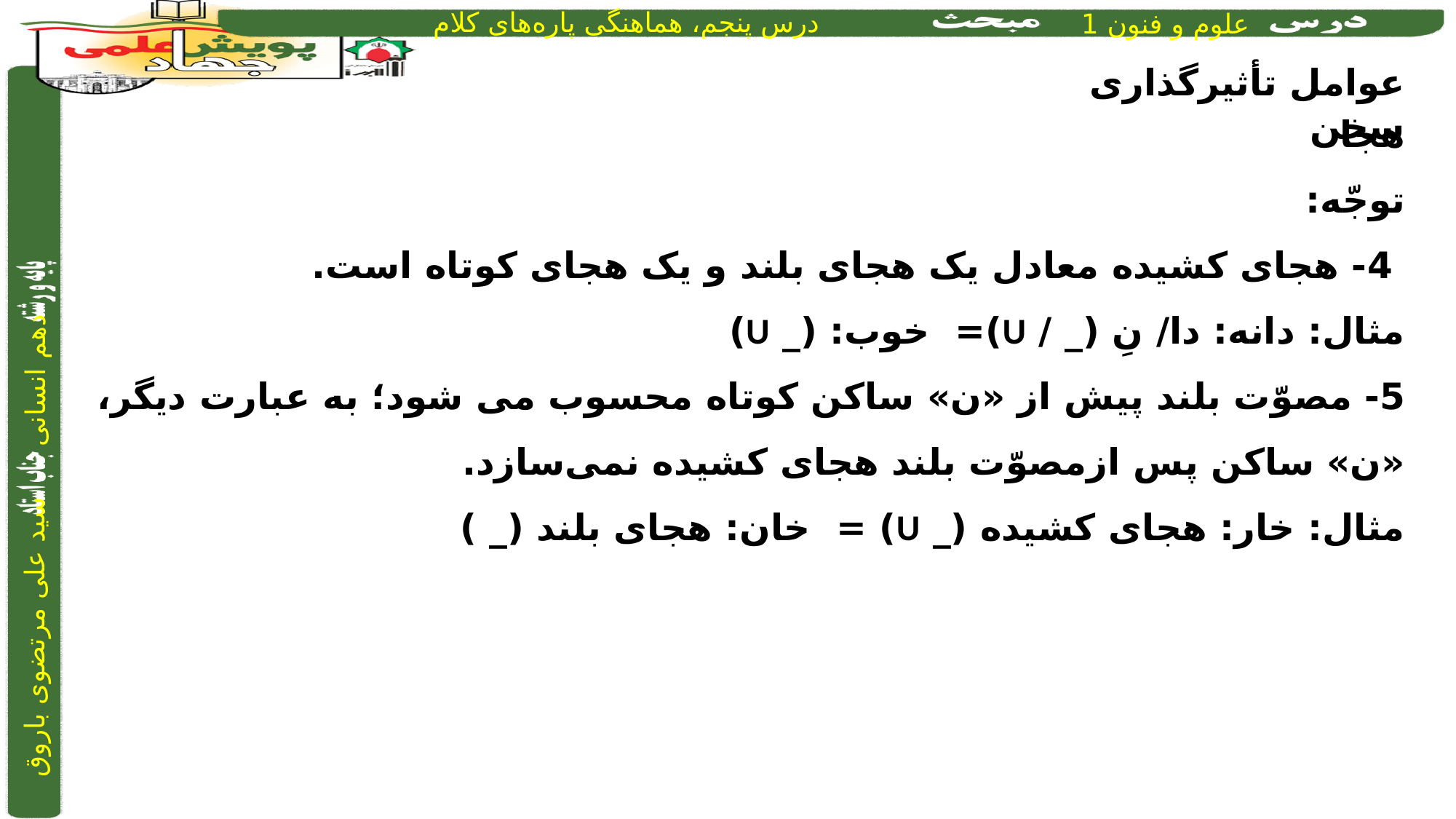

عوامل تأثیرگذاری سخن
هجا
توجّه:
 4- هجای کشیده معادل یک هجای بلند و یک هجای کوتاه است.
مثال: دانه: دا/ نِ (_ / U)=  خوب: (_ U)
5- مصوّت بلند پیش از «ن» ساکن کوتاه محسوب می‌ شود؛ به عبارت دیگر، «ن» ساکن پس ازمصوّت بلند هجای کشیده نمی‌سازد.
مثال: خار: هجای کشیده (_ U) =  خان: هجای بلند (_ )